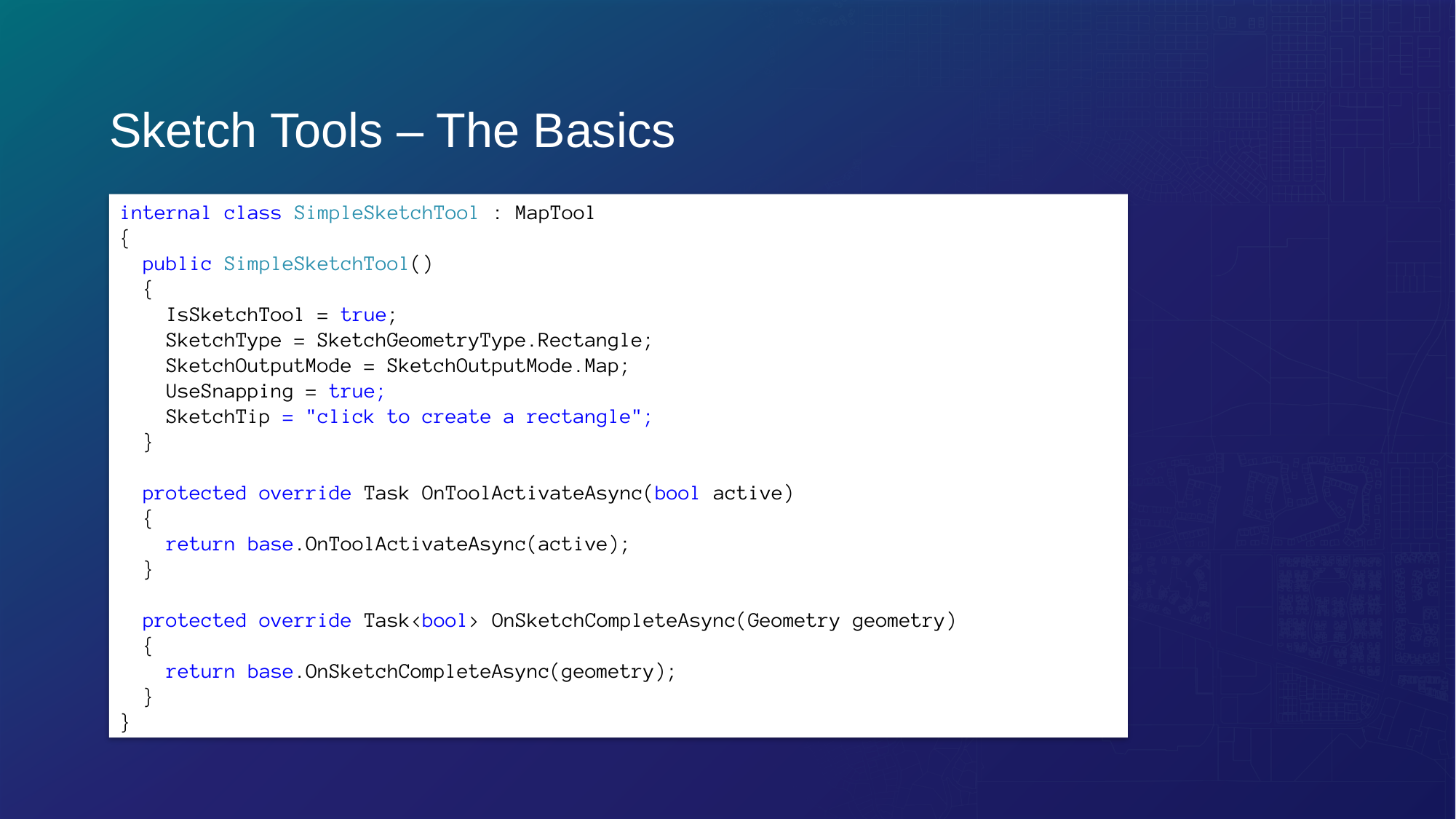

# Sketch Tools – The Basics
internal class SimpleSketchTool : MapTool
{
  public SimpleSketchTool()
  {
    IsSketchTool = true;
    SketchType = SketchGeometryType.Rectangle;
    SketchOutputMode = SketchOutputMode.Map;
    UseSnapping = true;
    SketchTip = "click to create a rectangle";
  }

  protected override Task OnToolActivateAsync(bool active)
  {
    return base.OnToolActivateAsync(active);
  }

  protected override Task<bool> OnSketchCompleteAsync(Geometry geometry)
  {
    return base.OnSketchCompleteAsync(geometry);
  }
}